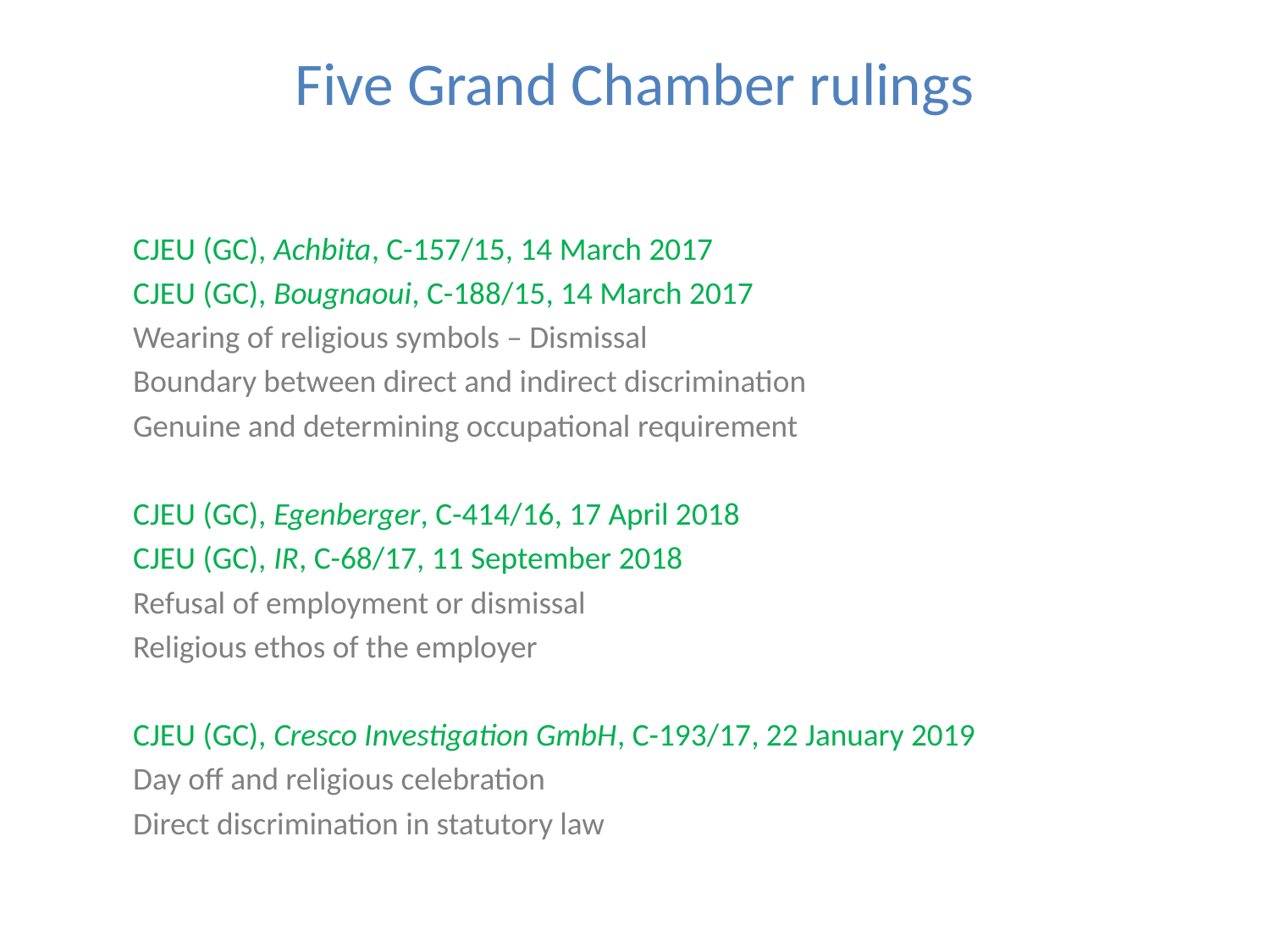

# Five Grand Chamber rulings
CJEU (GC), Achbita, C-157/15, 14 March 2017
CJEU (GC), Bougnaoui, C-188/15, 14 March 2017
Wearing of religious symbols – Dismissal
Boundary between direct and indirect discrimination
Genuine and determining occupational requirement

CJEU (GC), Egenberger, C-414/16, 17 April 2018
CJEU (GC), IR, C-68/17, 11 September 2018
Refusal of employment or dismissal
Religious ethos of the employer

CJEU (GC), Cresco Investigation GmbH, C-193/17, 22 January 2019
Day off and religious celebration
Direct discrimination in statutory law